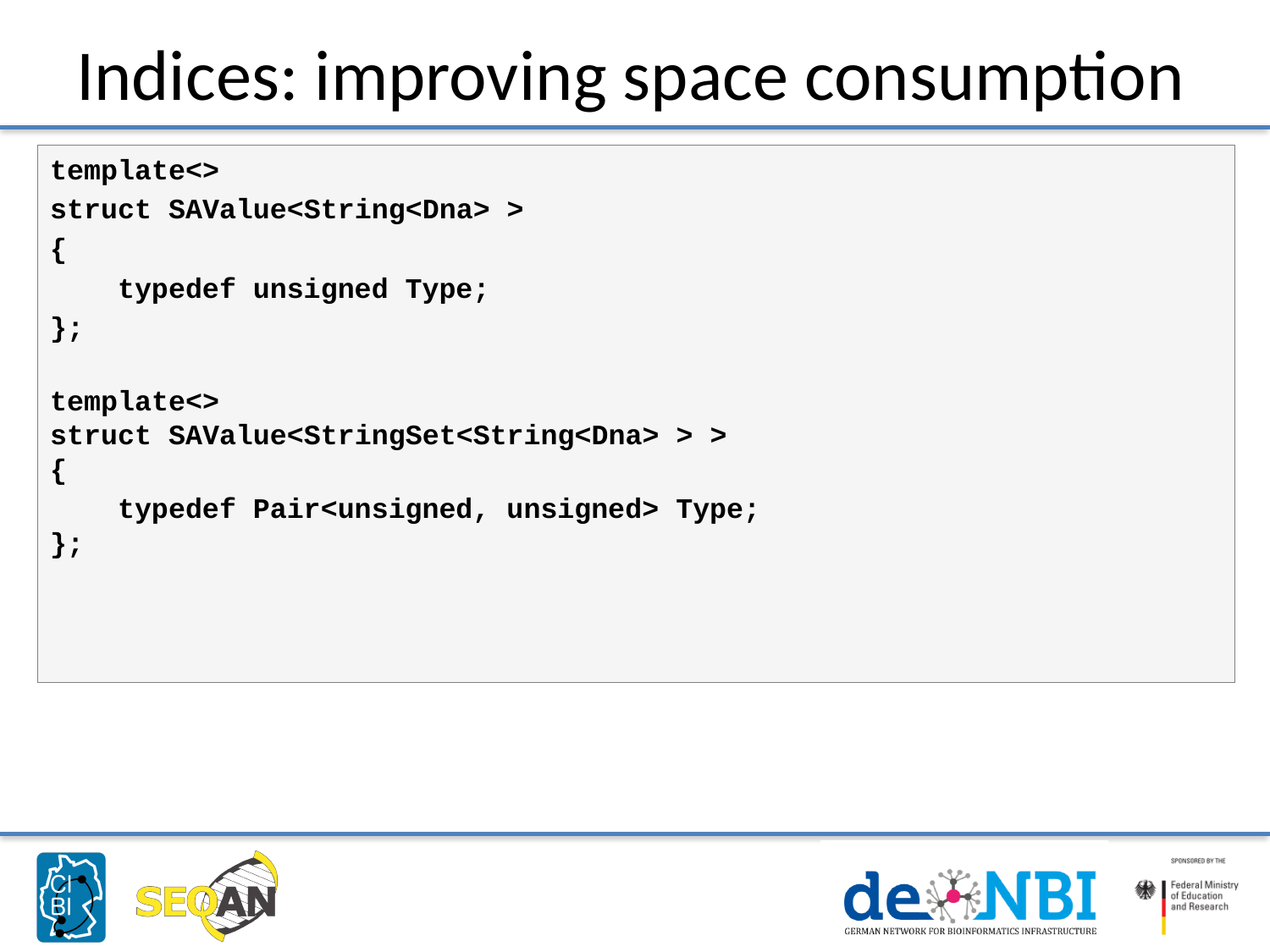

# Indices: improving space consumption
template<>
struct SAValue<String<Dna> >
{
    typedef unsigned Type;
};

template<>
struct SAValue<StringSet<String<Dna> > >
{
    typedef Pair<unsigned, unsigned> Type;
};